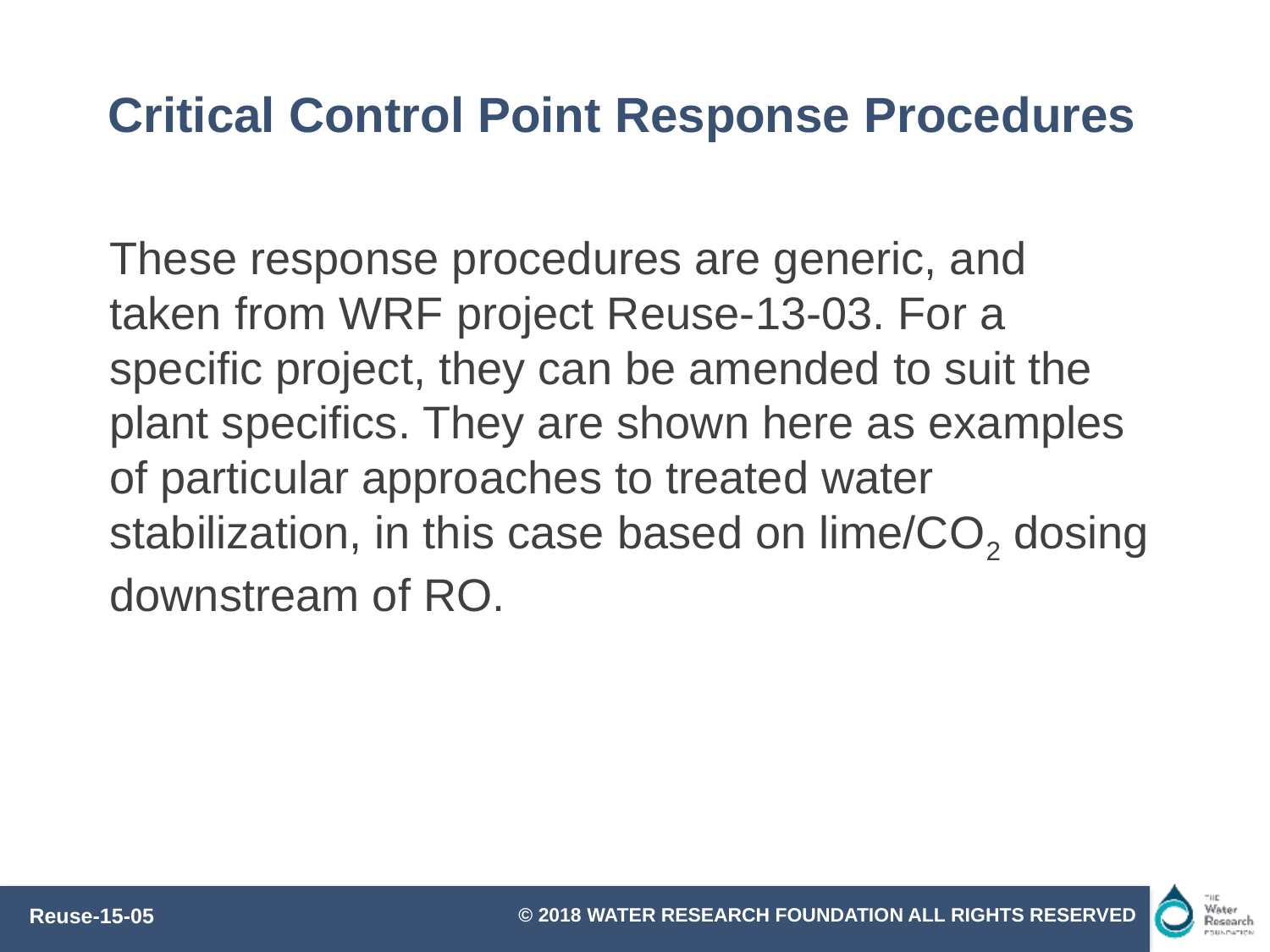

# Critical Control Point Response Procedures
These response procedures are generic, and taken from WRF project Reuse-13-03. For a specific project, they can be amended to suit the plant specifics. They are shown here as examples of particular approaches to treated water stabilization, in this case based on lime/CO2 dosing downstream of RO.